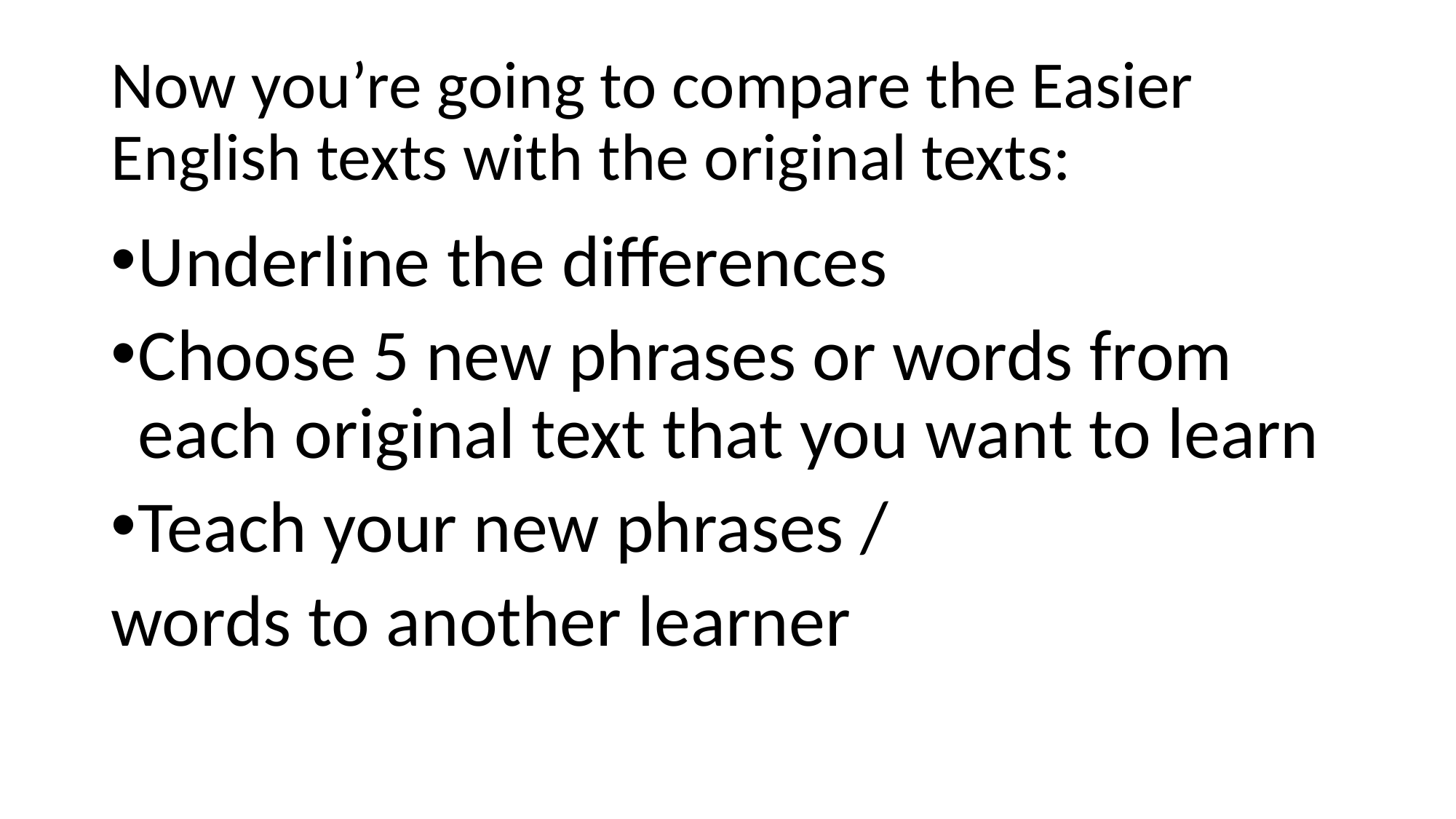

# Now you’re going to compare the Easier English texts with the original texts:
Underline the differences
Choose 5 new phrases or words from each original text that you want to learn
Teach your new phrases /
words to another learner